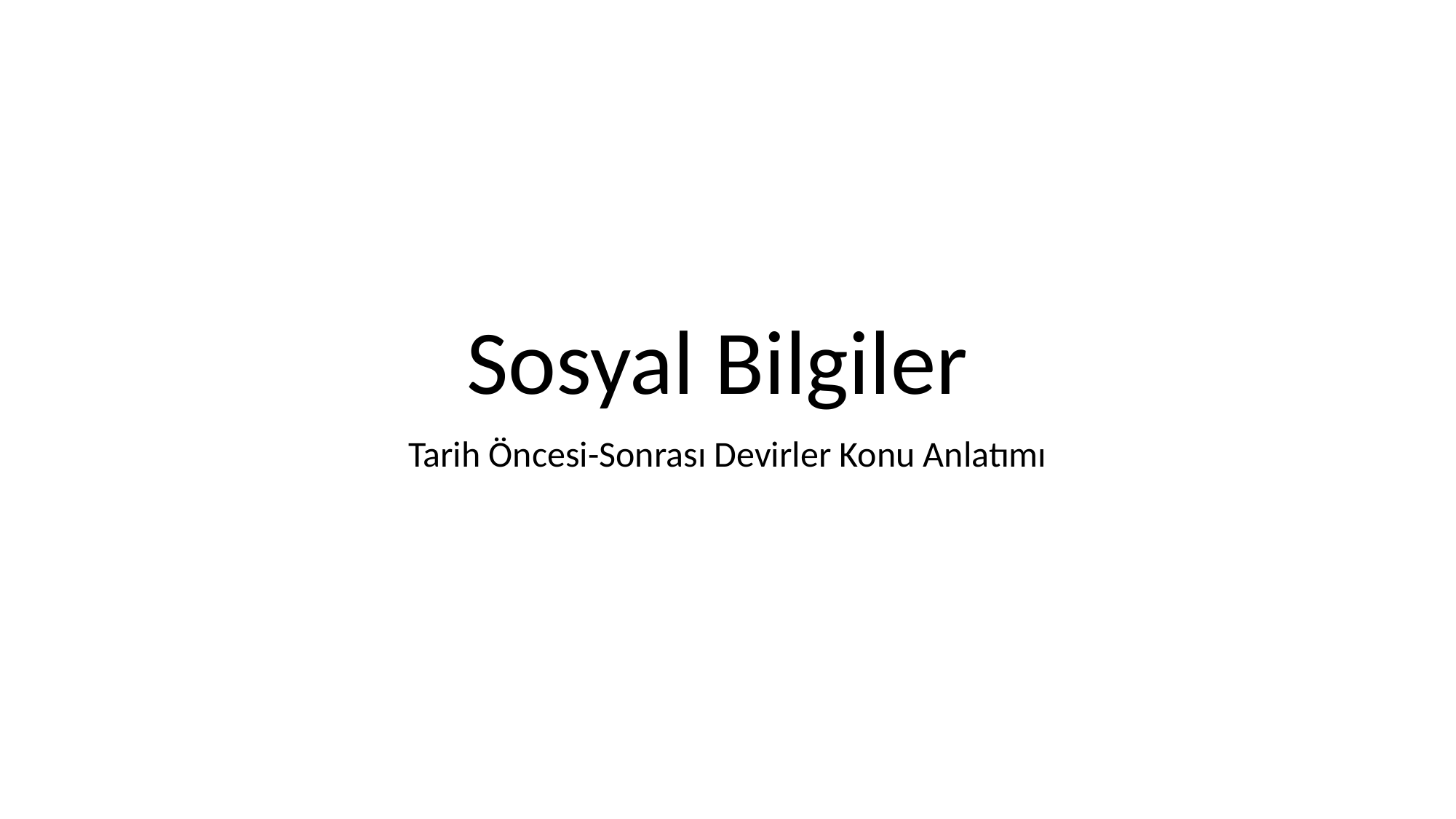

# Sosyal Bilgiler
Tarih Öncesi-Sonrası Devirler Konu Anlatımı